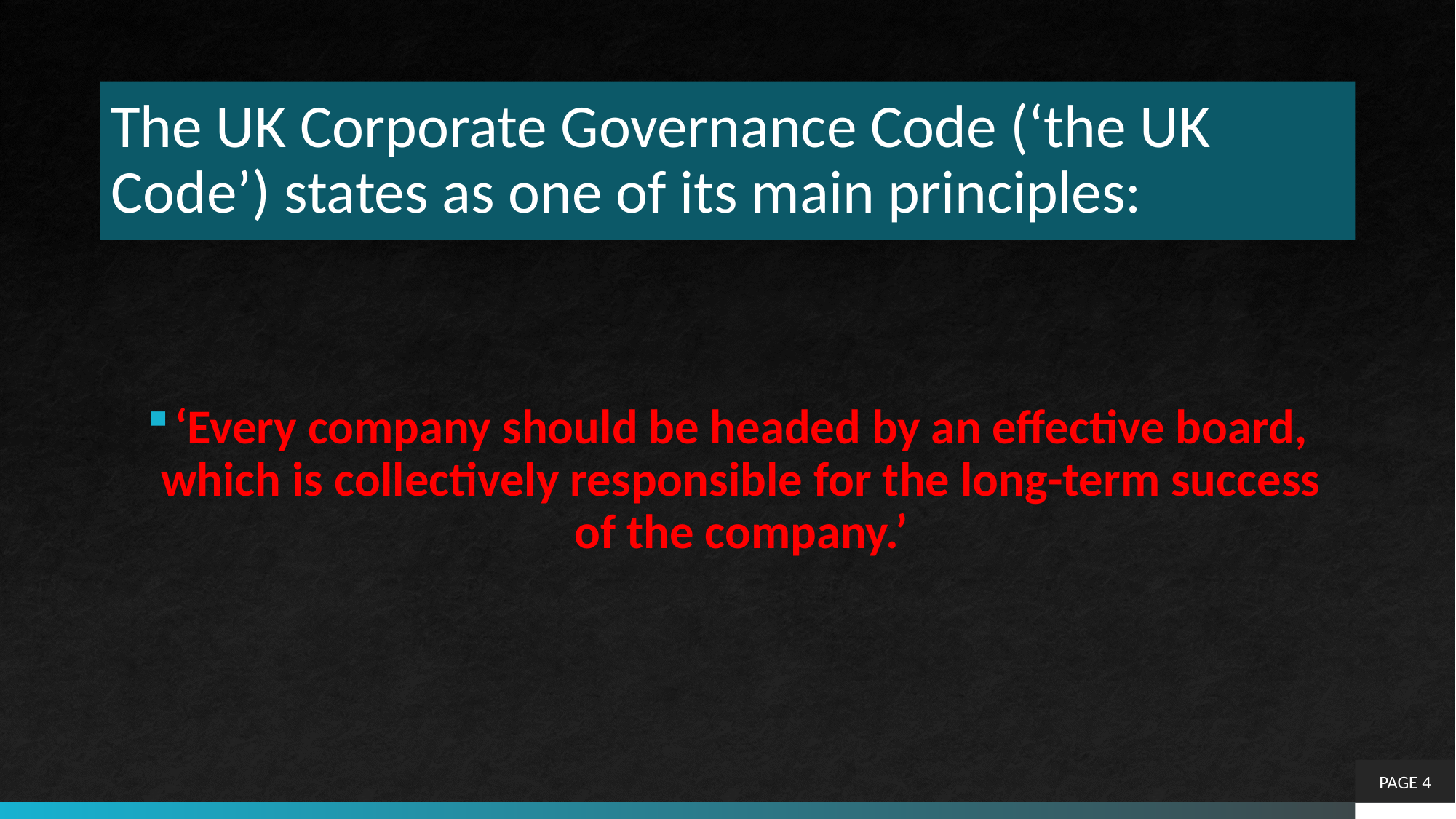

# The UK Corporate Governance Code (‘the UK Code’) states as one of its main principles:

‘Every company should be headed by an effective board, which is collectively responsible for the long-term success of the company.’
PAGE 4